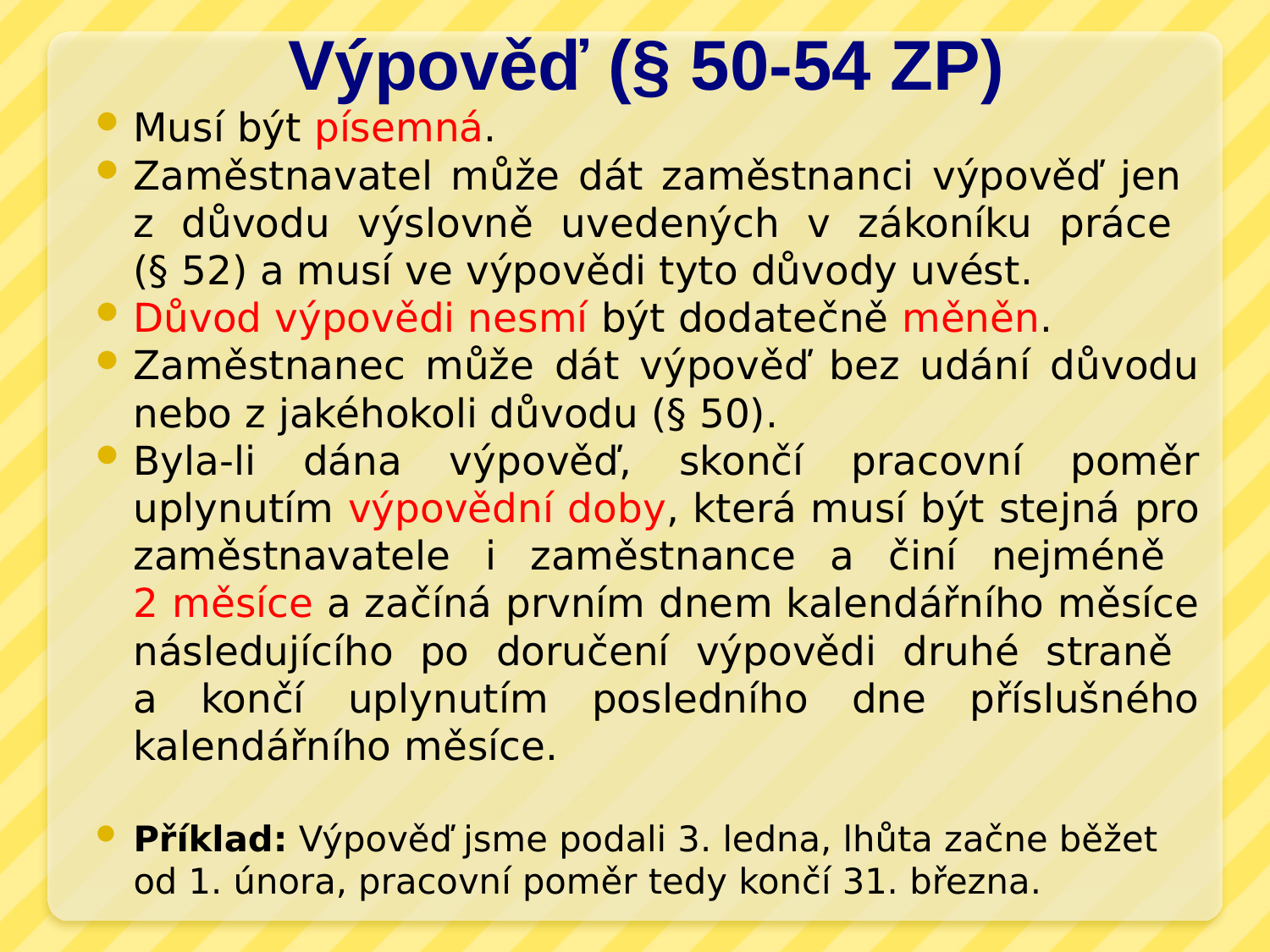

# Výpověď (§ 50-54 ZP)
Musí být písemná.
Zaměstnavatel může dát zaměstnanci výpověď jen
z důvodu výslovně uvedených v zákoníku práce
(§ 52) a musí ve výpovědi tyto důvody uvést.
Důvod výpovědi nesmí být dodatečně měněn.
Zaměstnanec může dát výpověď bez udání důvodu nebo z jakéhokoli důvodu (§ 50).
Byla-li dána výpověď, skončí pracovní poměr uplynutím výpovědní doby, která musí být stejná pro zaměstnavatele i zaměstnance a činí nejméně
2 měsíce a začíná prvním dnem kalendářního měsíce následujícího po doručení výpovědi druhé straně
a končí uplynutím posledního dne příslušného kalendářního měsíce.

Příklad: Výpověď jsme podali 3. ledna, lhůta začne běžet od 1. února, pracovní poměr tedy končí 31. března.